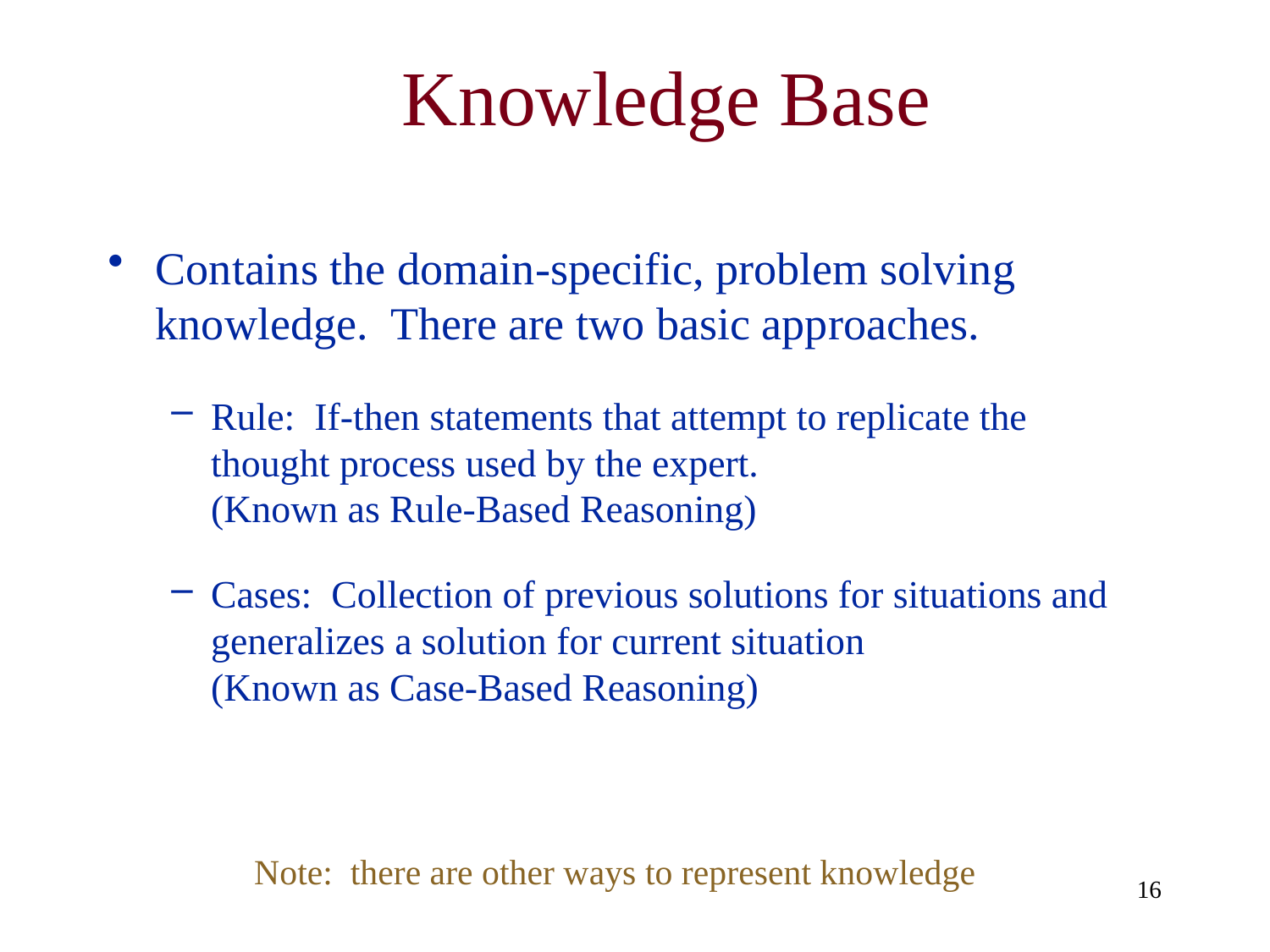

# Knowledge Base
Contains the domain-specific, problem solving knowledge.  There are two basic approaches.
Rule:  If-then statements that attempt to replicate the thought process used by the expert.                                    (Known as Rule-Based Reasoning)
Cases:  Collection of previous solutions for situations and generalizes a solution for current situation                        (Known as Case-Based Reasoning)
Note:  there are other ways to represent knowledge

16